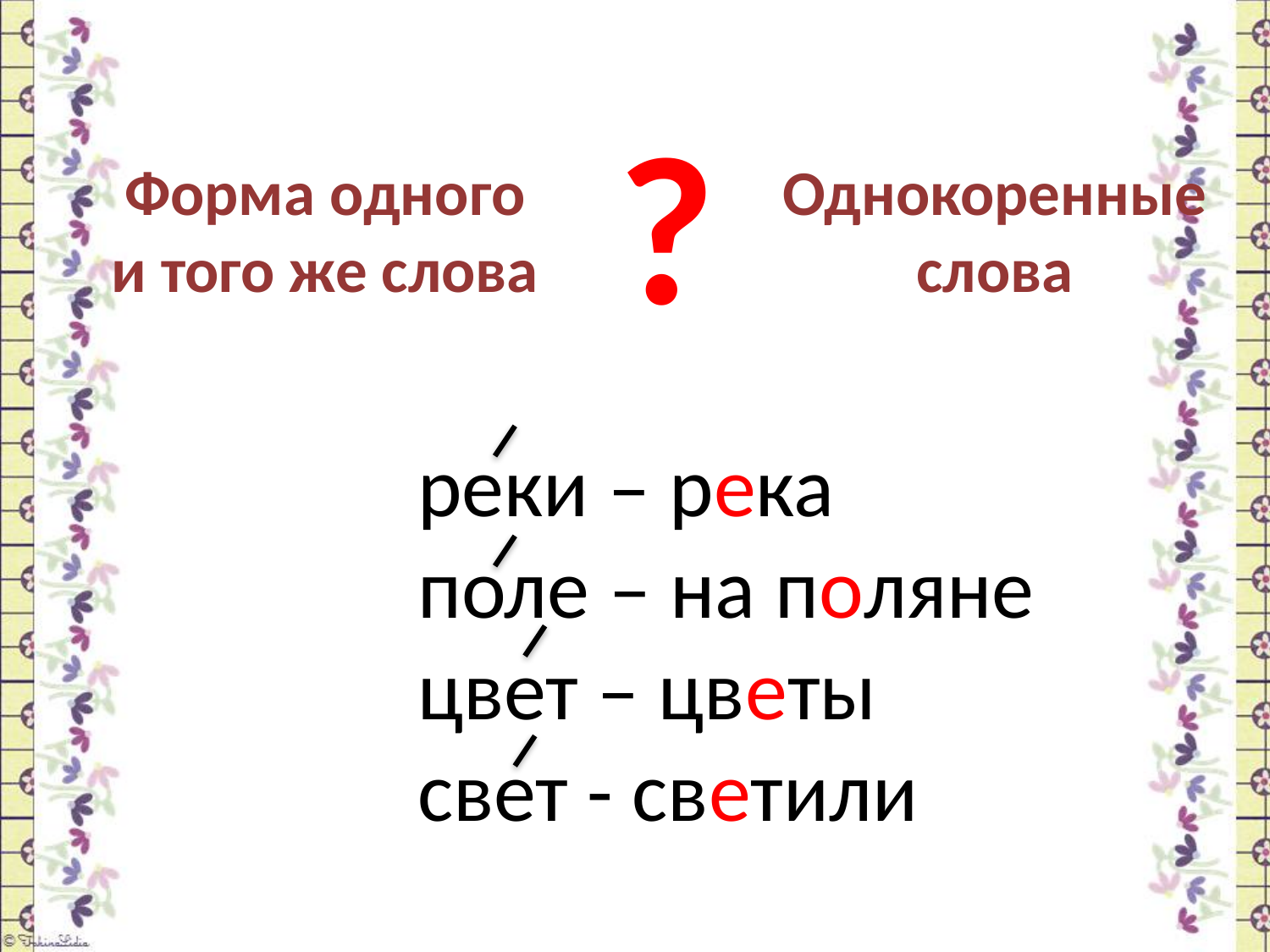

?

Форма одного и того же слова
Однокоренные слова
реки – река
поле – на поляне
цвет – цветы
свет - светили